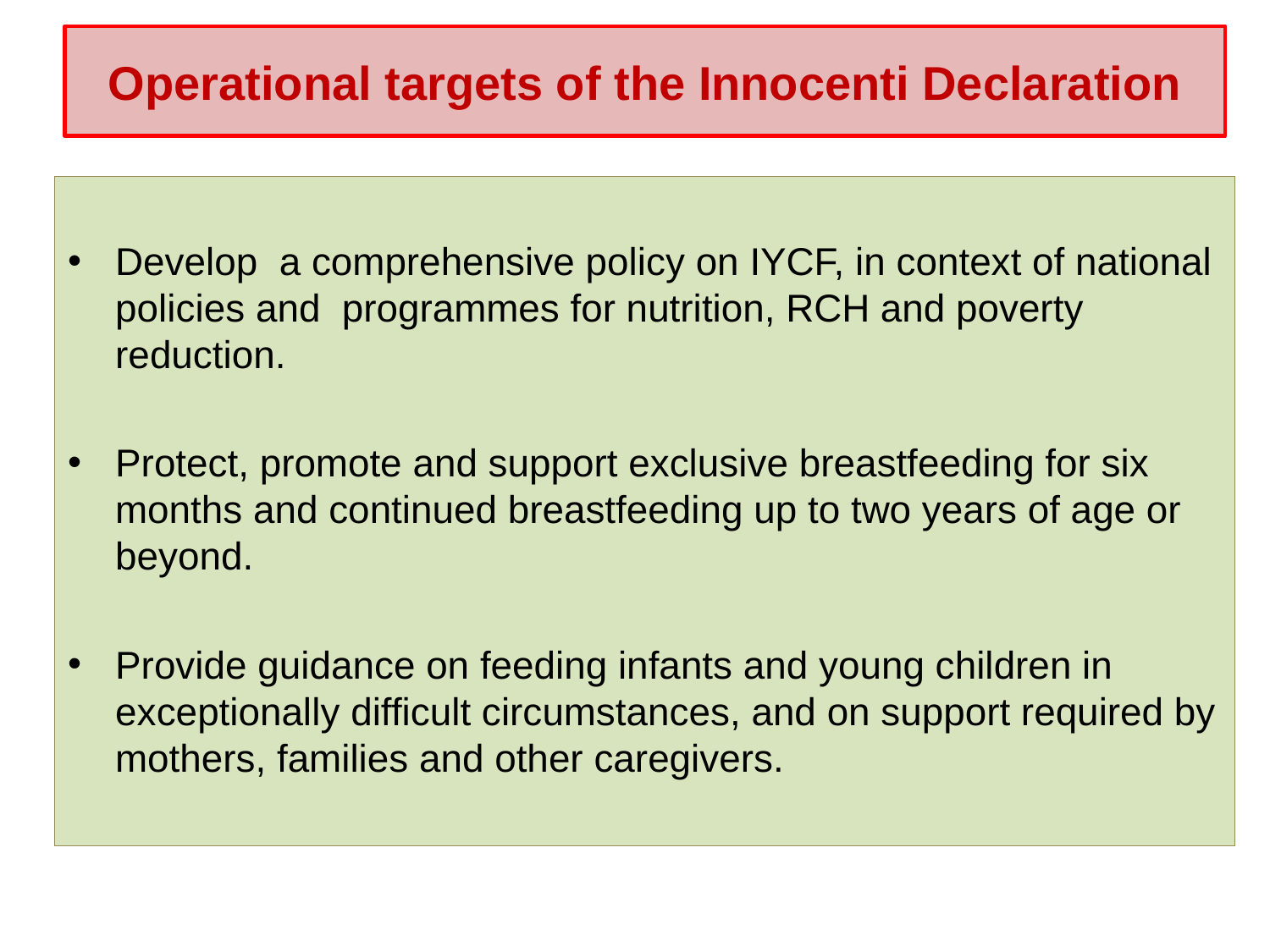

# Operational targets of the Innocenti Declaration

Develop  a comprehensive policy on IYCF, in context of national policies and  programmes for nutrition, RCH and poverty reduction.

Protect, promote and support exclusive breastfeeding for six months and continued breastfeeding up to two years of age or beyond.

Provide guidance on feeding infants and young children in exceptionally difficult circumstances, and on support required by mothers, families and other caregivers.